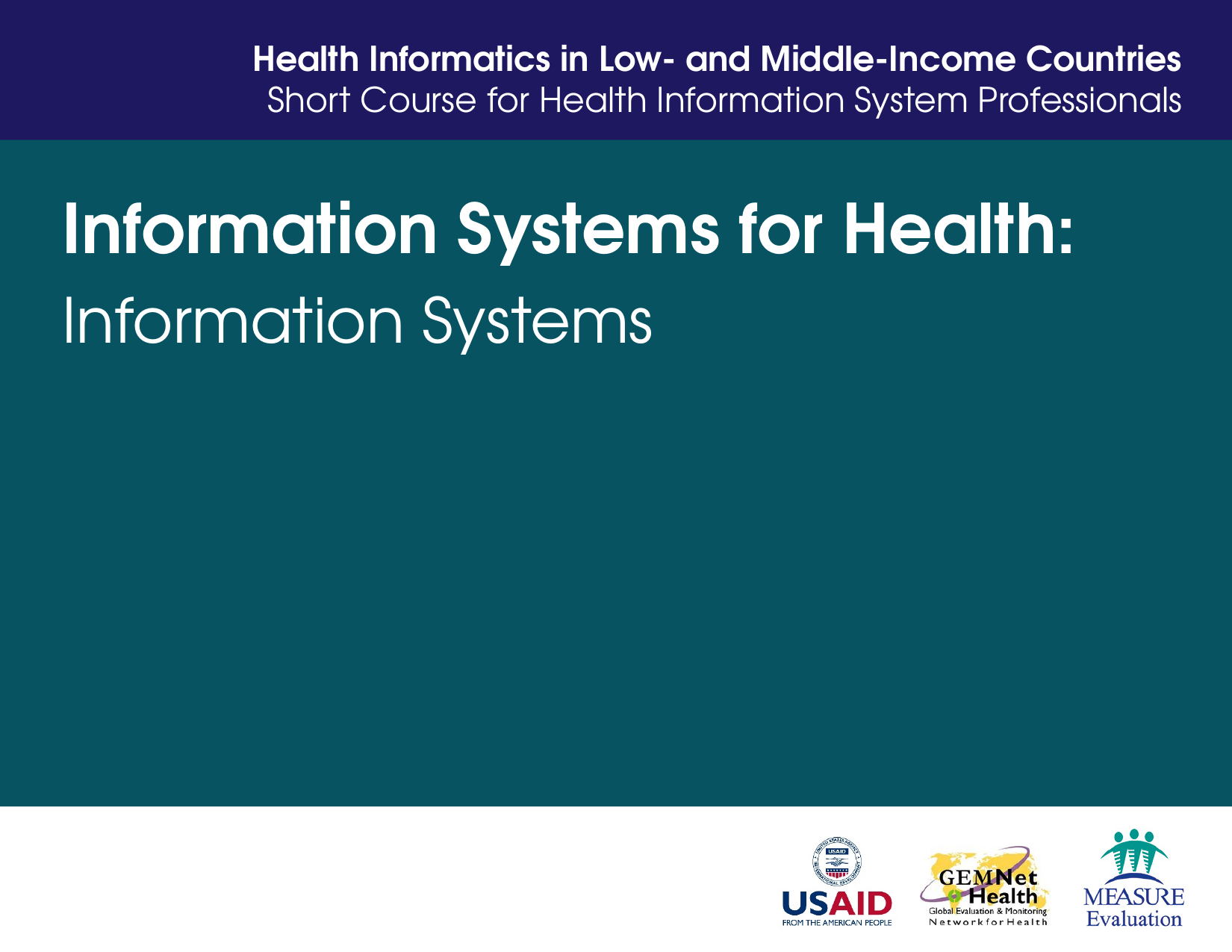

Health Informatics in Low- and Middle-Income Countries
Short Course for Health Information System Professionals
Information Systems for Health:
Information Systems